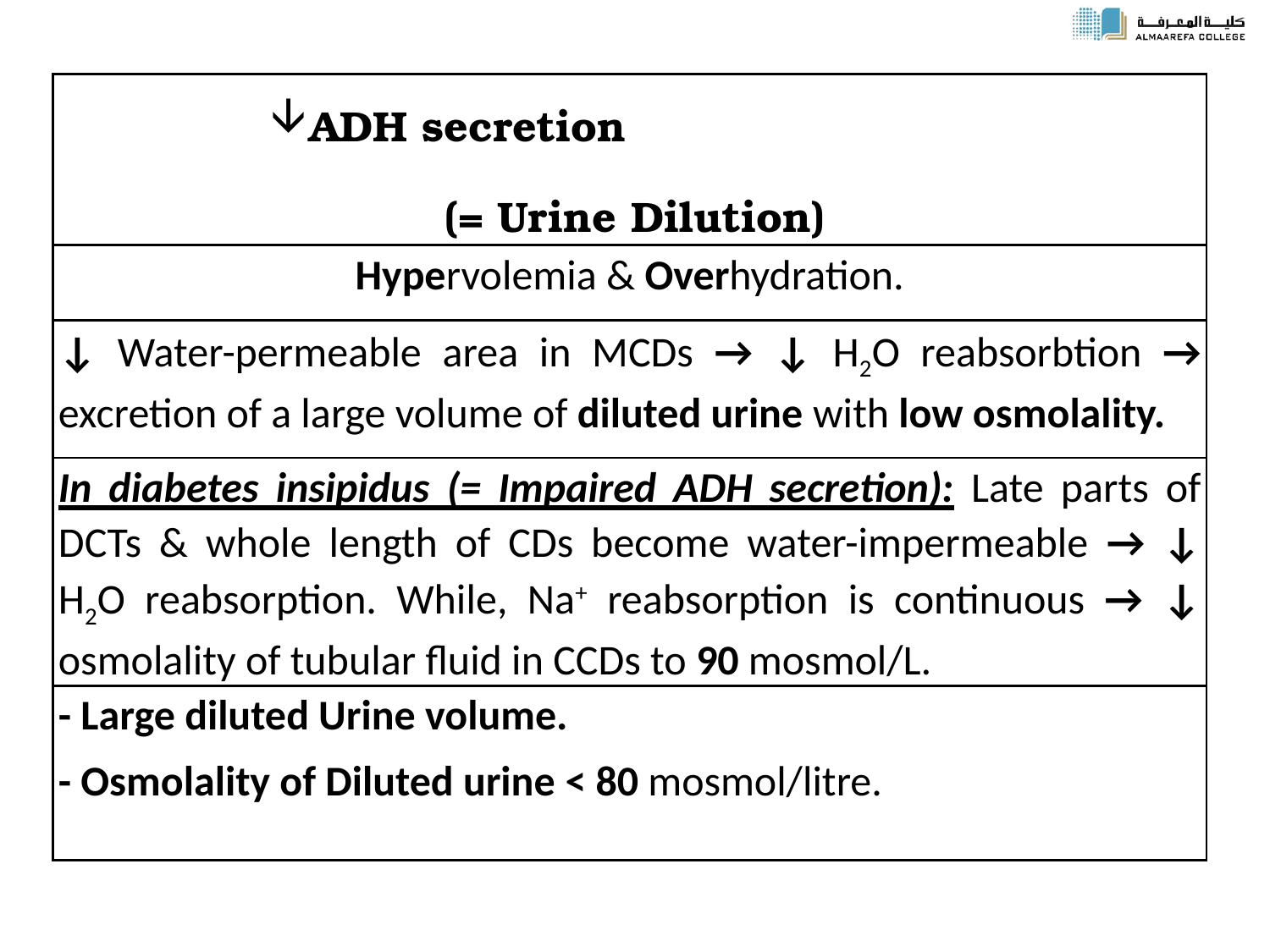

| ADH secretion (= Urine Dilution) |
| --- |
| Hypervolemia & Overhydration. |
| ↓ Water-permeable area in MCDs → ↓ H2O reabsorbtion → excretion of a large volume of diluted urine with low osmolality. |
| In diabetes insipidus (= Impaired ADH secretion): Late parts of DCTs & whole length of CDs become water-impermeable → ↓ H2O reabsorption. While, Na+ reabsorption is continuous → ↓ osmolality of tubular fluid in CCDs to 90 mosmol/L. |
| - Large diluted Urine volume. - Osmolality of Diluted urine < 80 mosmol/litre. |